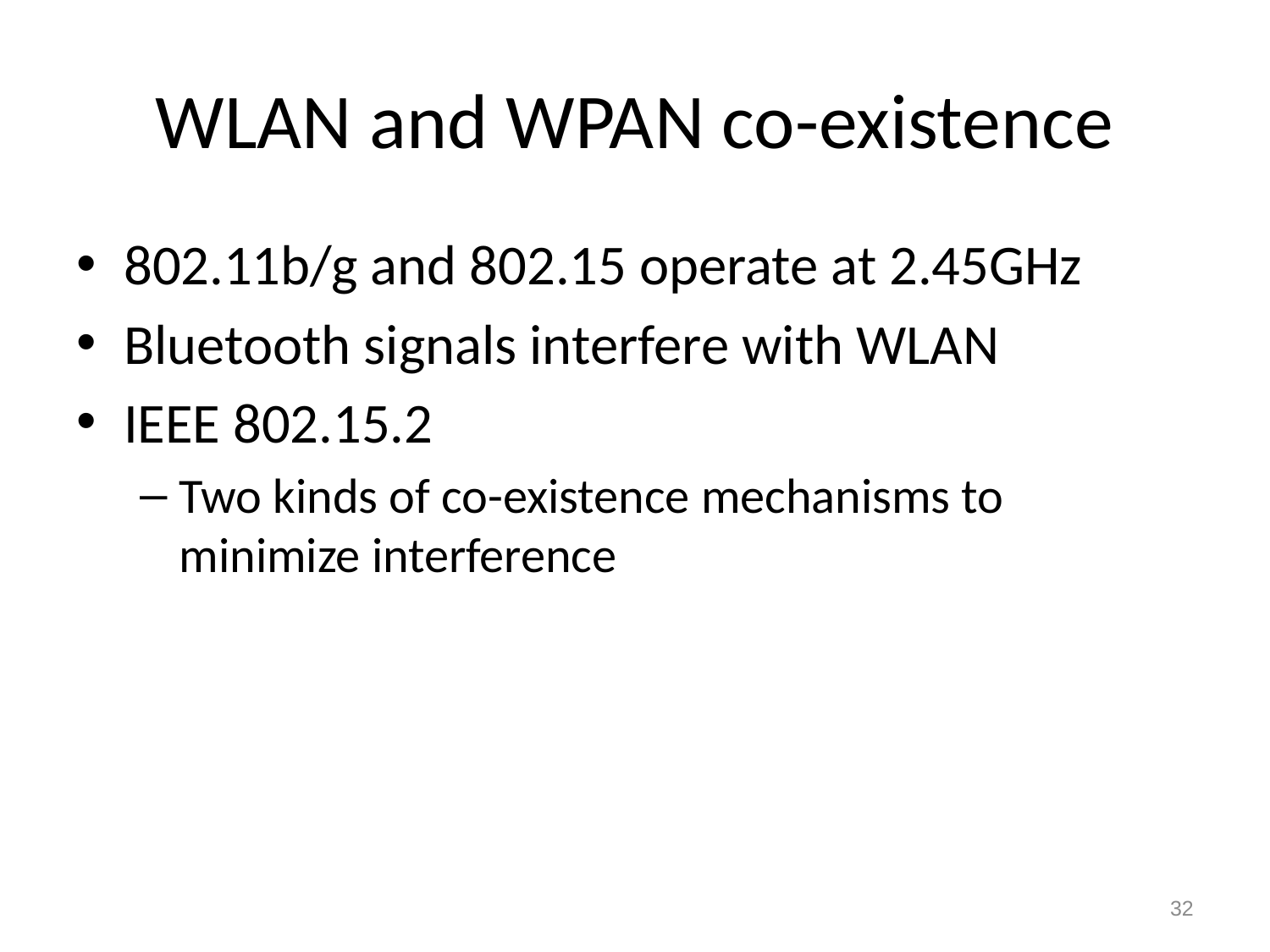

# WLAN and WPAN co-existence
802.11b/g and 802.15 operate at 2.45GHz
Bluetooth signals interfere with WLAN
IEEE 802.15.2
Two kinds of co-existence mechanisms to minimize interference

32